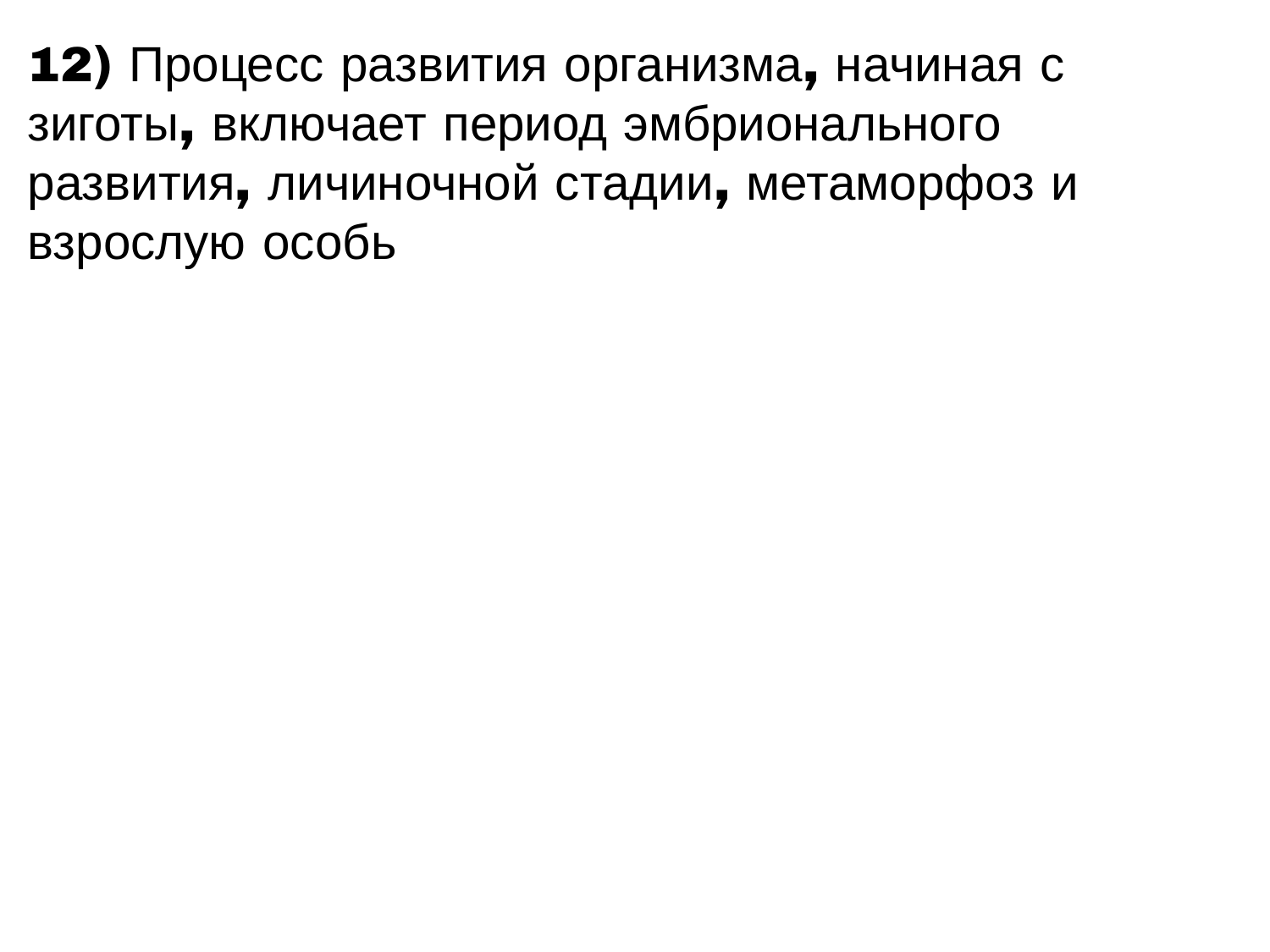

12) Процесс развития организма, начиная с зиготы, включает период эмбрионального развития, личиночной стадии, метаморфоз и взрослую особь

#